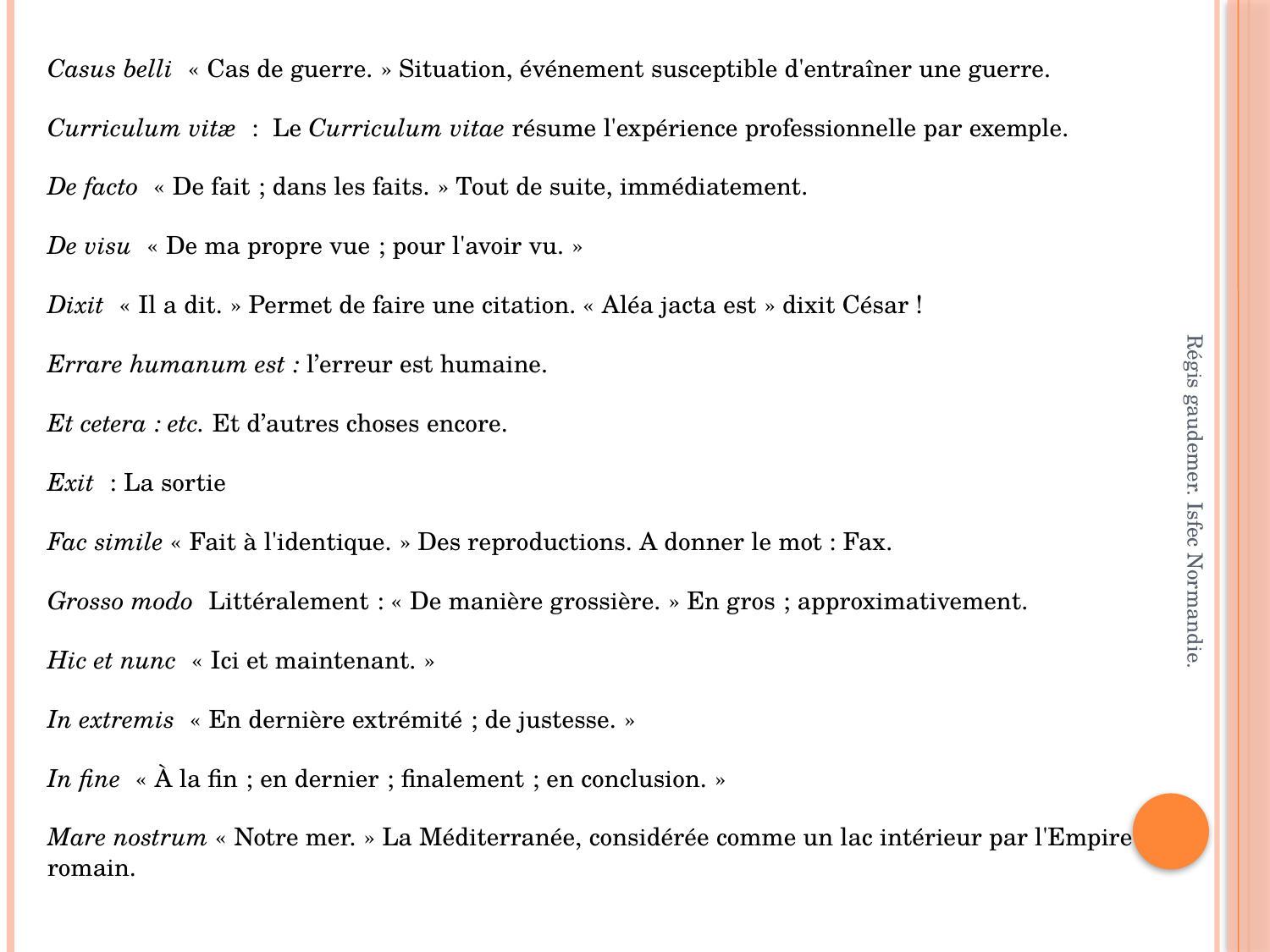

Casus belli  « Cas de guerre. » Situation, événement susceptible d'entraîner une guerre.

Curriculum vitæ  :  Le Curriculum vitae résume l'expérience professionnelle par exemple.

De facto  « De fait ; dans les faits. » Tout de suite, immédiatement.

De visu  « De ma propre vue ; pour l'avoir vu. »

Dixit  « Il a dit. » Permet de faire une citation. « Aléa jacta est » dixit César !

Errare humanum est : l’erreur est humaine.

Et cetera : etc. Et d’autres choses encore.

Exit  : La sortie

Fac simile « Fait à l'identique. » Des reproductions. A donner le mot : Fax.

Grosso modo  Littéralement : « De manière grossière. » En gros ; approximativement.

Hic et nunc  « Ici et maintenant. »

In extremis  « En dernière extrémité ; de justesse. »

In fine  « À la fin ; en dernier ; finalement ; en conclusion. »

Mare nostrum « Notre mer. » La Méditerranée, considérée comme un lac intérieur par l'Empire romain.

Régis gaudemer. Isfec Normandie.